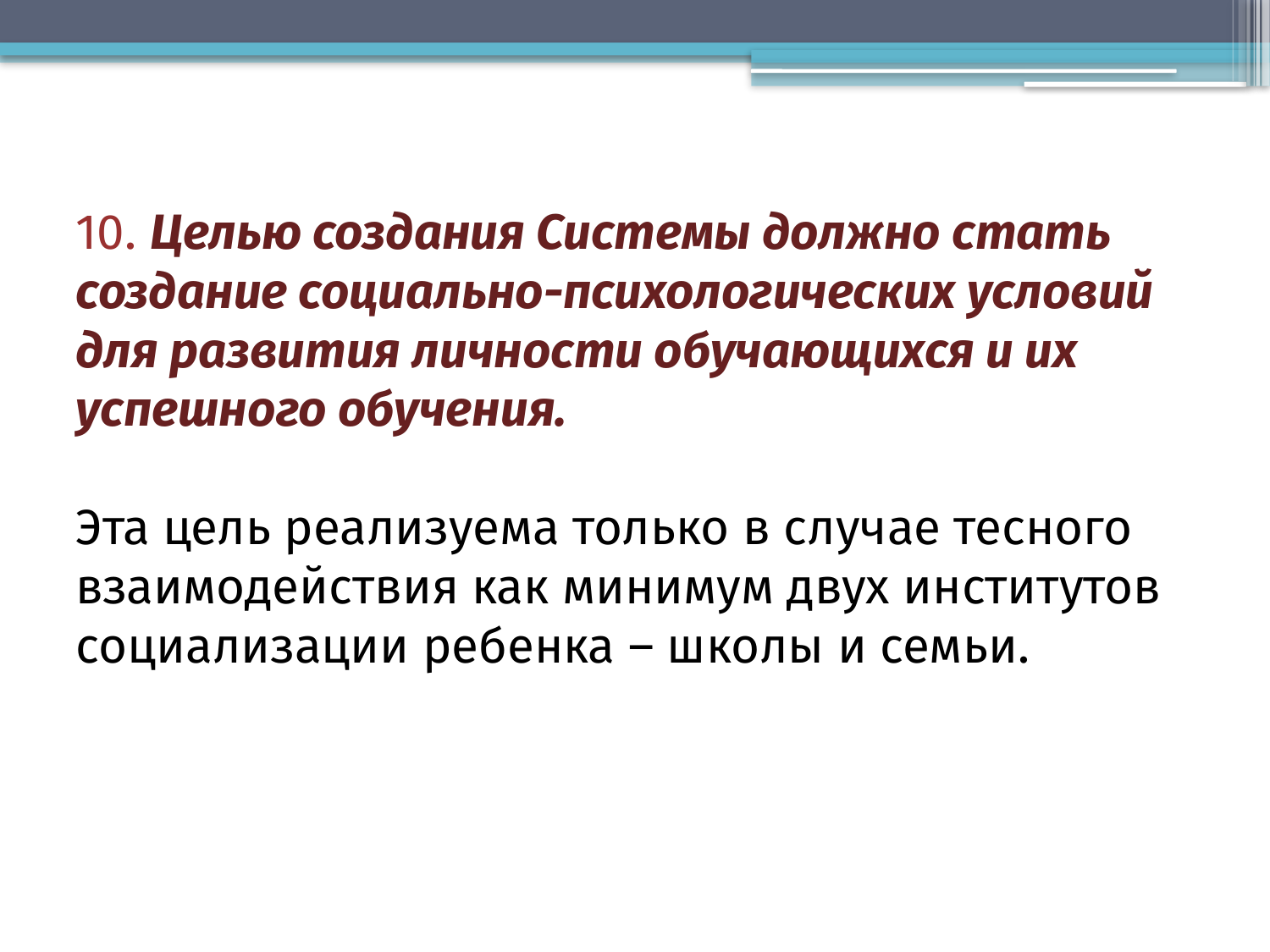

# 10. Целью создания Системы должно стать создание социально-психологических условий для развития личности обучающихся и их успешного обучения. Эта цель реализуема только в случае тесного взаимодействия как минимум двух институтов социализации ребенка – школы и семьи.